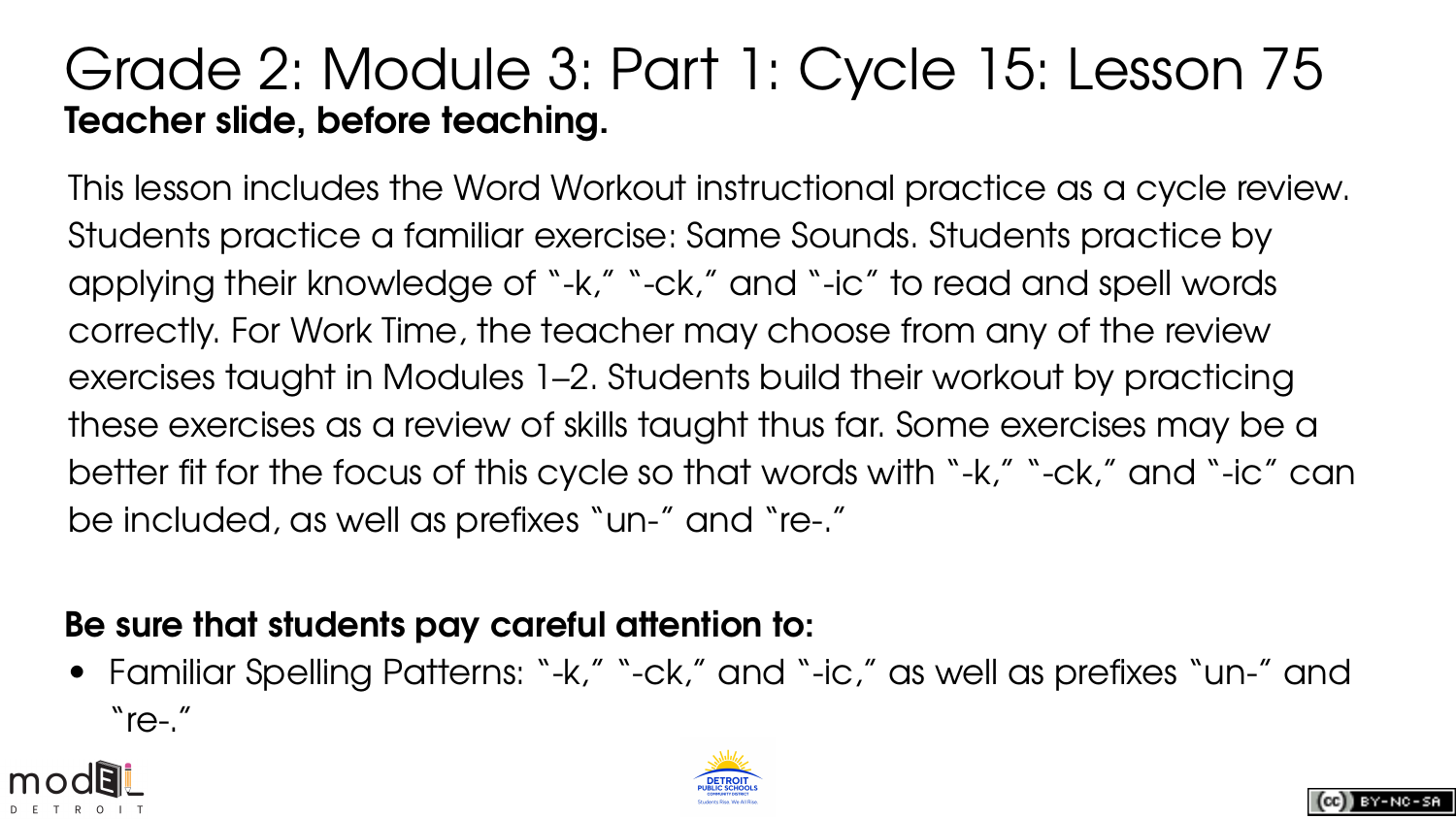

# Grade 2: Module 3: Part 1: Cycle 15: Lesson 75
Teacher slide, before teaching.
This lesson includes the Word Workout instructional practice as a cycle review. Students practice a familiar exercise: Same Sounds. Students practice by applying their knowledge of “-k,” “-ck,” and “-ic” to read and spell words correctly. For Work Time, the teacher may choose from any of the review exercises taught in Modules 1–2. Students build their workout by practicing these exercises as a review of skills taught thus far. Some exercises may be a better fit for the focus of this cycle so that words with “-k,” “-ck,” and “-ic” can be included, as well as prefixes “un-” and “re-.”

Be sure that students pay careful attention to:
Familiar Spelling Patterns: “-k,” “-ck,” and “-ic,” as well as prefixes “un-” and “re-.”